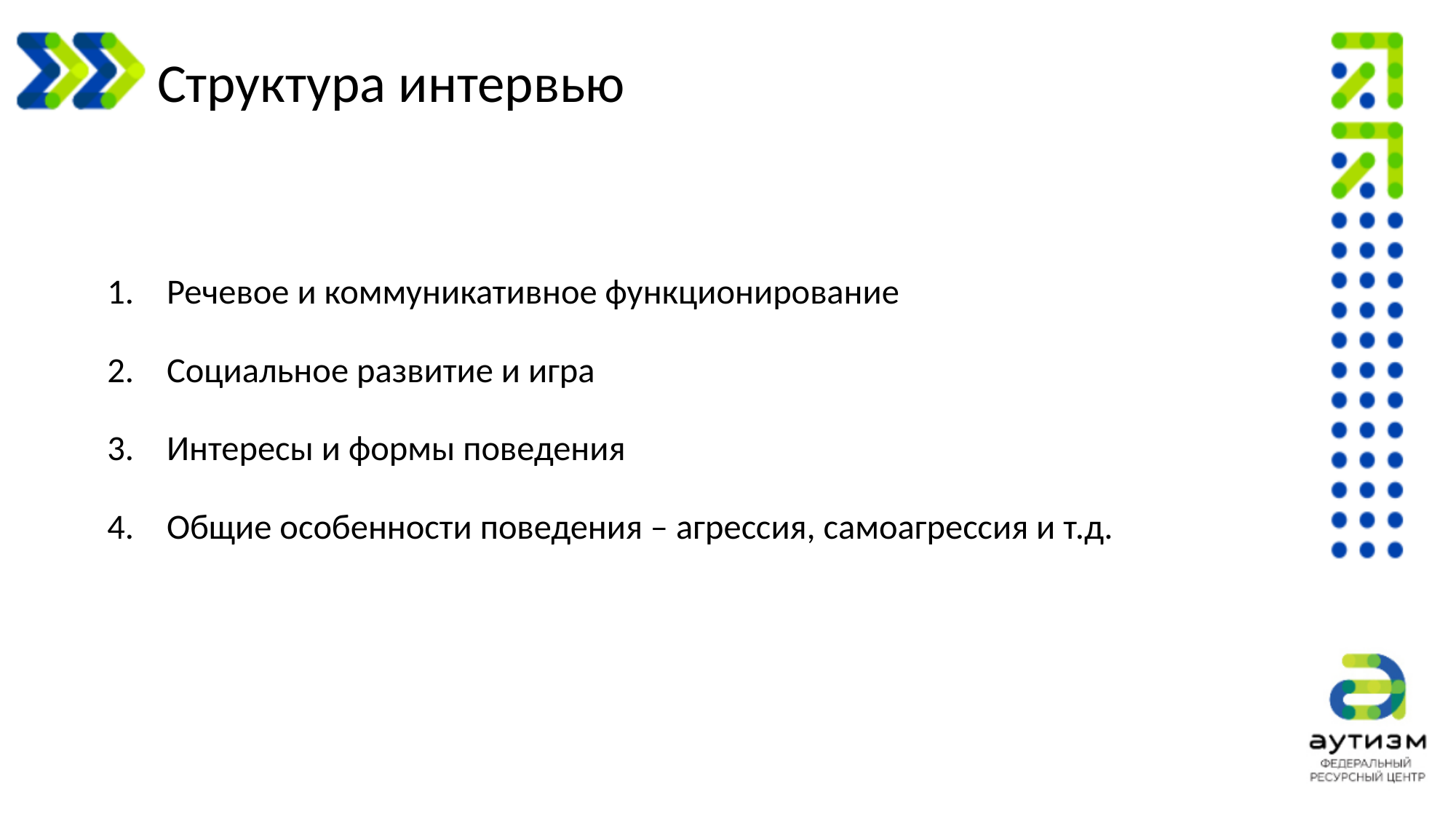

# Структура интервью
Речевое и коммуникативное функционирование
Социальное развитие и игра
Интересы и формы поведения
Общие особенности поведения – агрессия, самоагрессия и т.д.